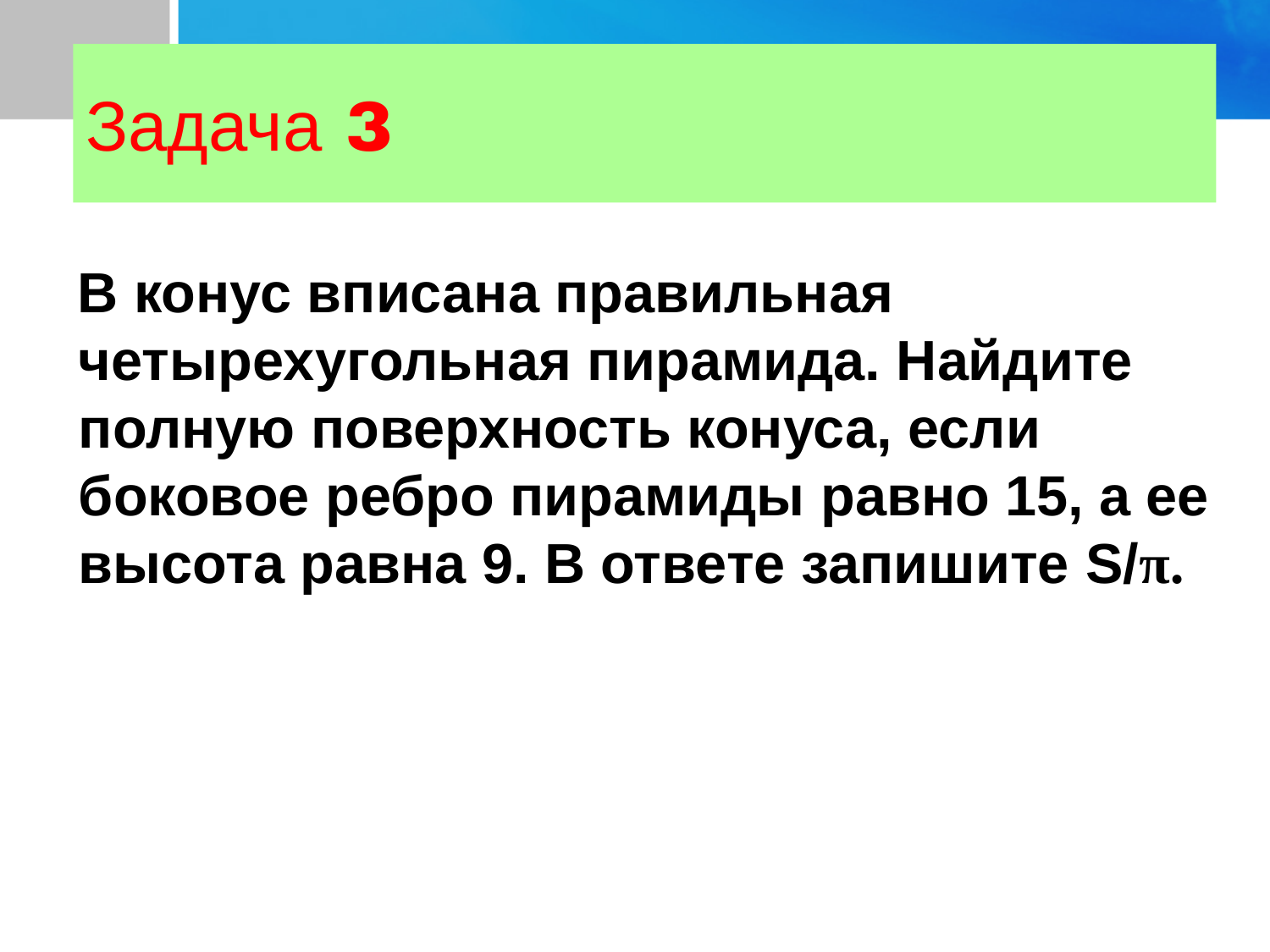

# Задача 3
В конус вписана правильная четырехугольная пирамида. Найдите полную поверхность конуса, если боковое ребро пирамиды равно 15, а ее высота равна 9. В ответе запишите S/π.